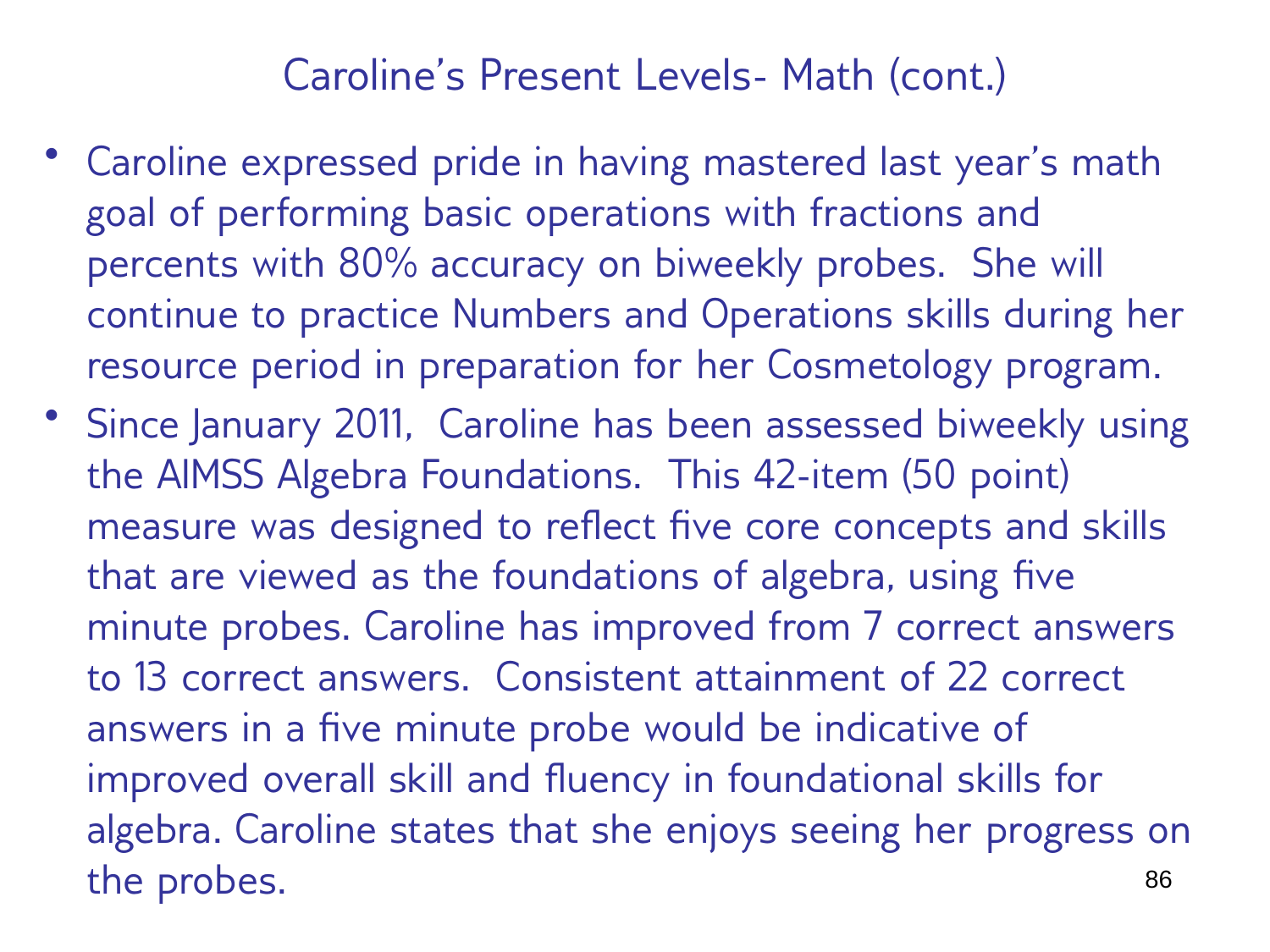

# Caroline’s Present Levels- Math (cont.)
Caroline expressed pride in having mastered last year’s math goal of performing basic operations with fractions and percents with 80% accuracy on biweekly probes.  She will continue to practice Numbers and Operations skills during her resource period in preparation for her Cosmetology program.
Since January 2011,  Caroline has been assessed biweekly using the AIMSS Algebra Foundations.  This 42-item (50 point) measure was designed to reflect five core concepts and skills that are viewed as the foundations of algebra, using five minute probes. Caroline has improved from 7 correct answers to 13 correct answers.  Consistent attainment of 22 correct answers in a five minute probe would be indicative of improved overall skill and fluency in foundational skills for algebra. Caroline states that she enjoys seeing her progress on the probes.

86